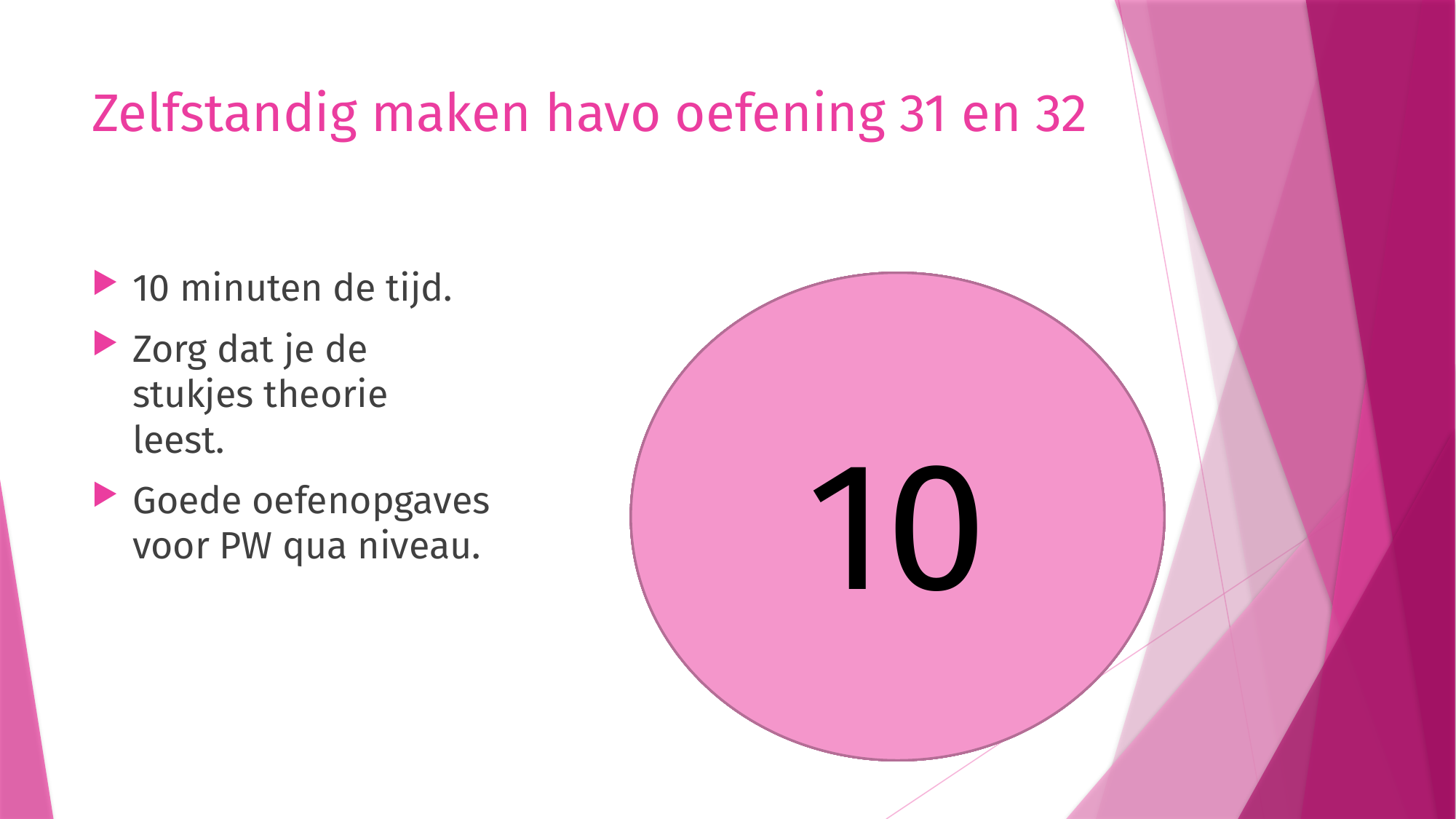

# Zelfstandig maken havo oefening 31 en 32
10 minuten de tijd.
Zorg dat je de stukjes theorie leest.
Goede oefenopgaves voor PW qua niveau.
10
8
9
5
6
7
4
3
1
2